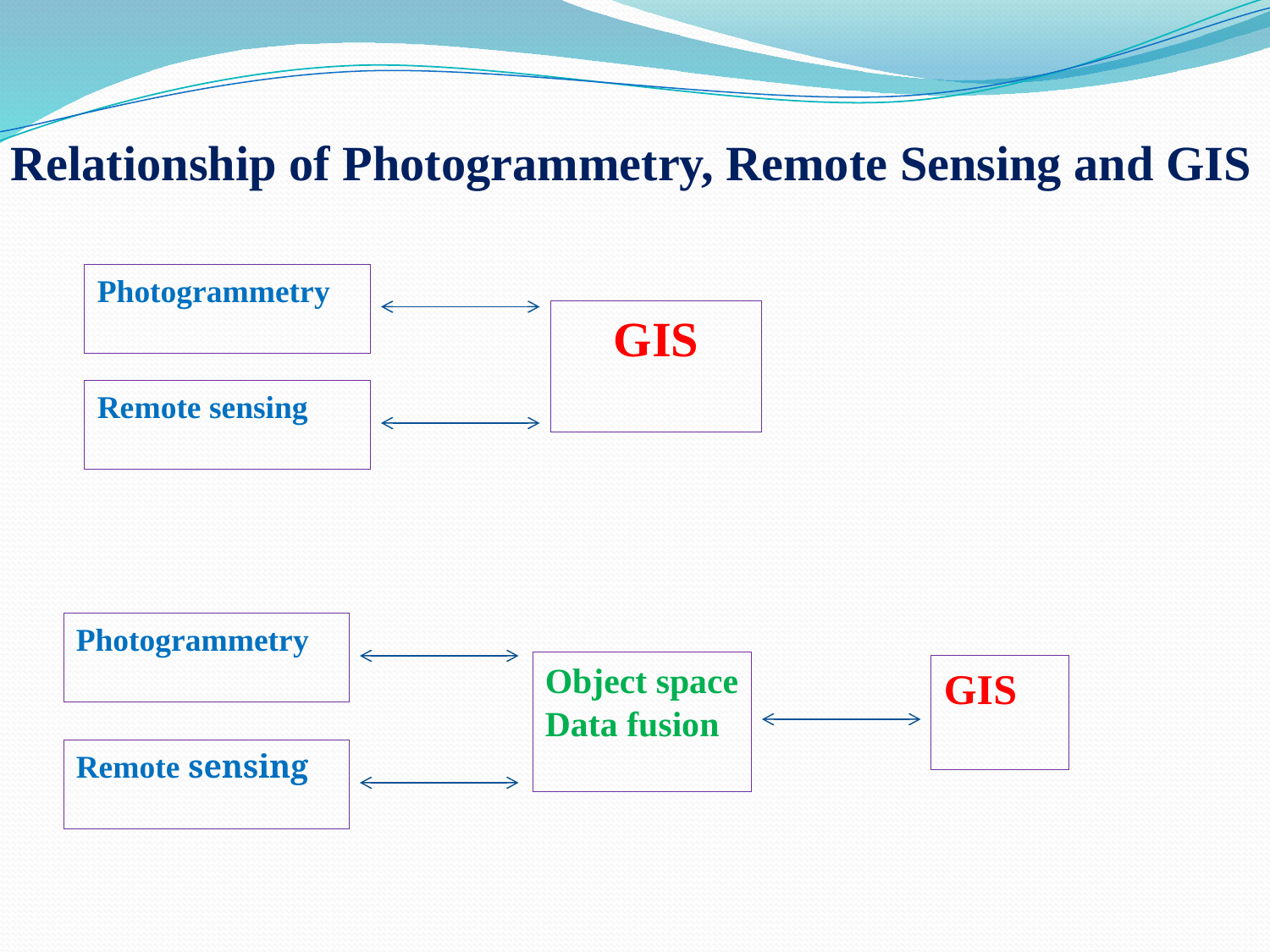

# Relationship of Photogrammetry, Remote Sensing and GIS
Photogrammetry

GIS

Remote sensing

Photogrammetry

Object space
Data fusion

GIS

Remote sensing